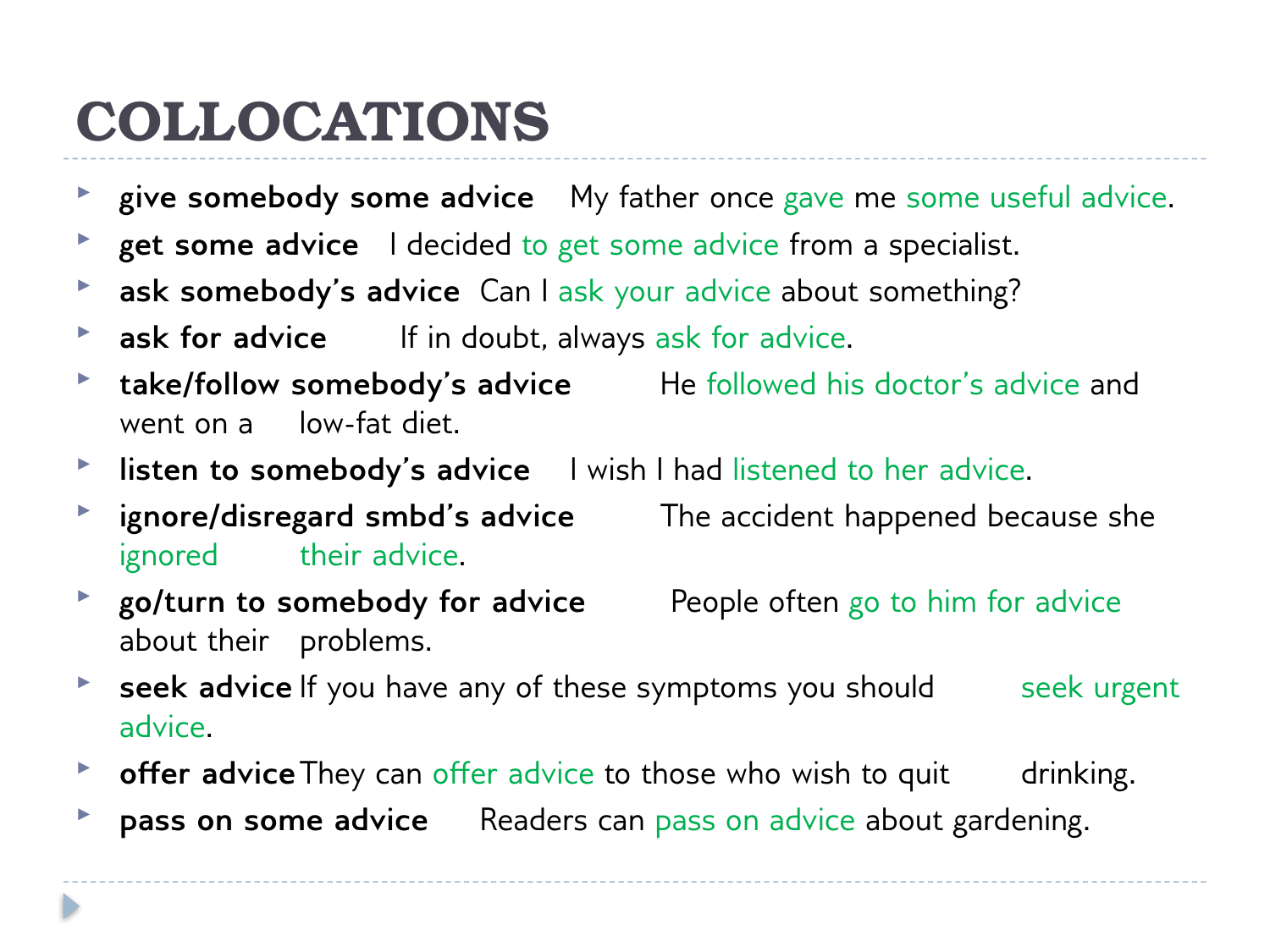

# COLLOCATIONS
give somebody some advice	My father once gave me some useful advice.
get some advice		I decided to get some advice from a specialist.
ask somebody’s advice 		Can I ask your advice about something?
ask for advice			 If in doubt, always ask for advice.
take/follow somebody’s advice	He followed his doctor’s advice and went on a 				low-fat diet.
listen to somebody’s advice 	I wish I had listened to her advice.
ignore/disregard smbd’s advice	The accident happened because she ignored 				their advice.
go/turn to somebody for advice	 People often go to him for advice about their 				problems.
seek advice			If you have any of these symptoms you should 				seek urgent advice.
offer advice			They can offer advice to those who wish to quit 				drinking.
pass on some advice		Readers can pass on advice about gardening.